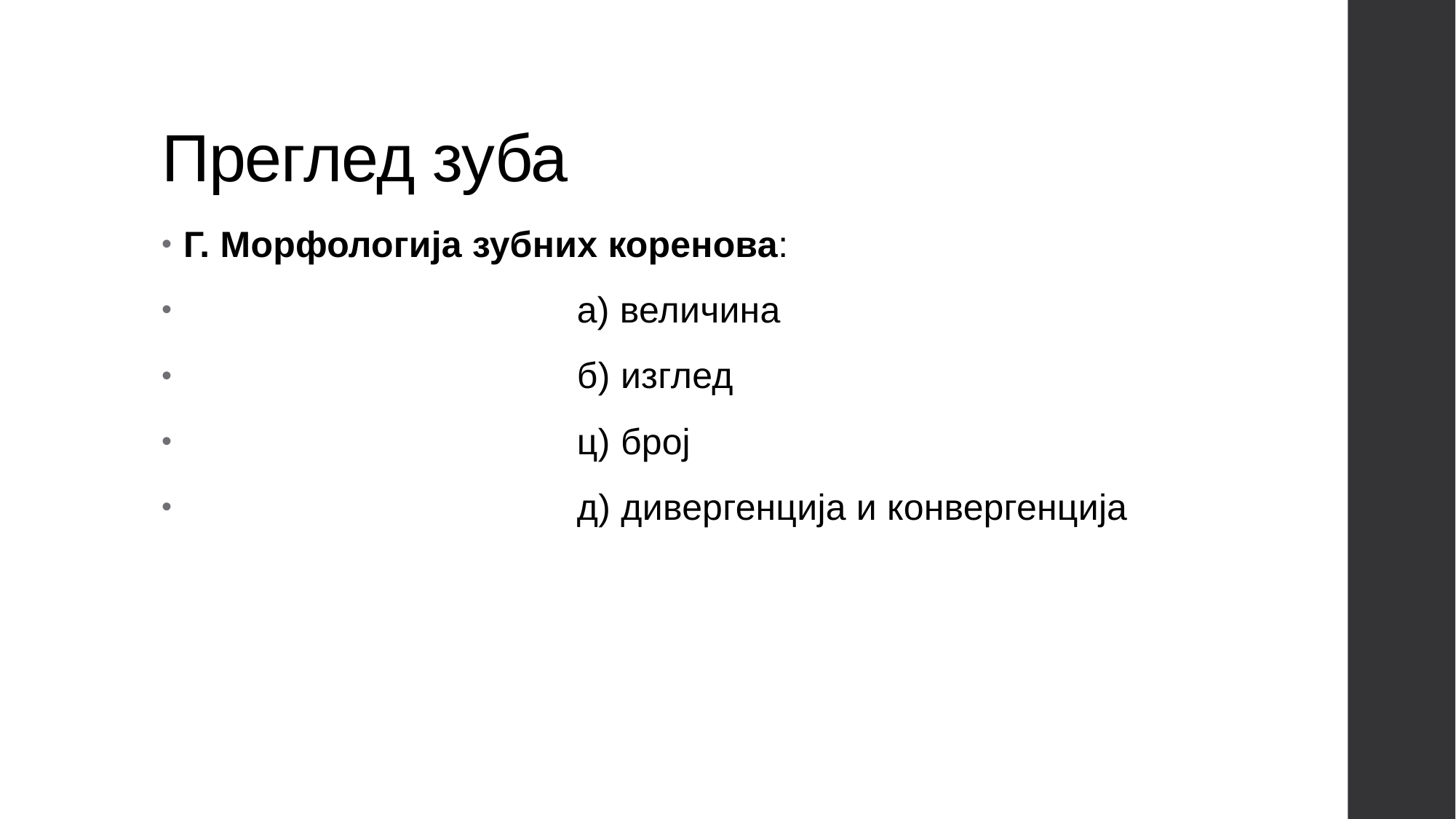

# Преглед зуба
Г. Морфологија зубних коренова:
                                      а) величина
                                      б) изглед
                                      ц) број
                                      д) дивергенција и конвергенција